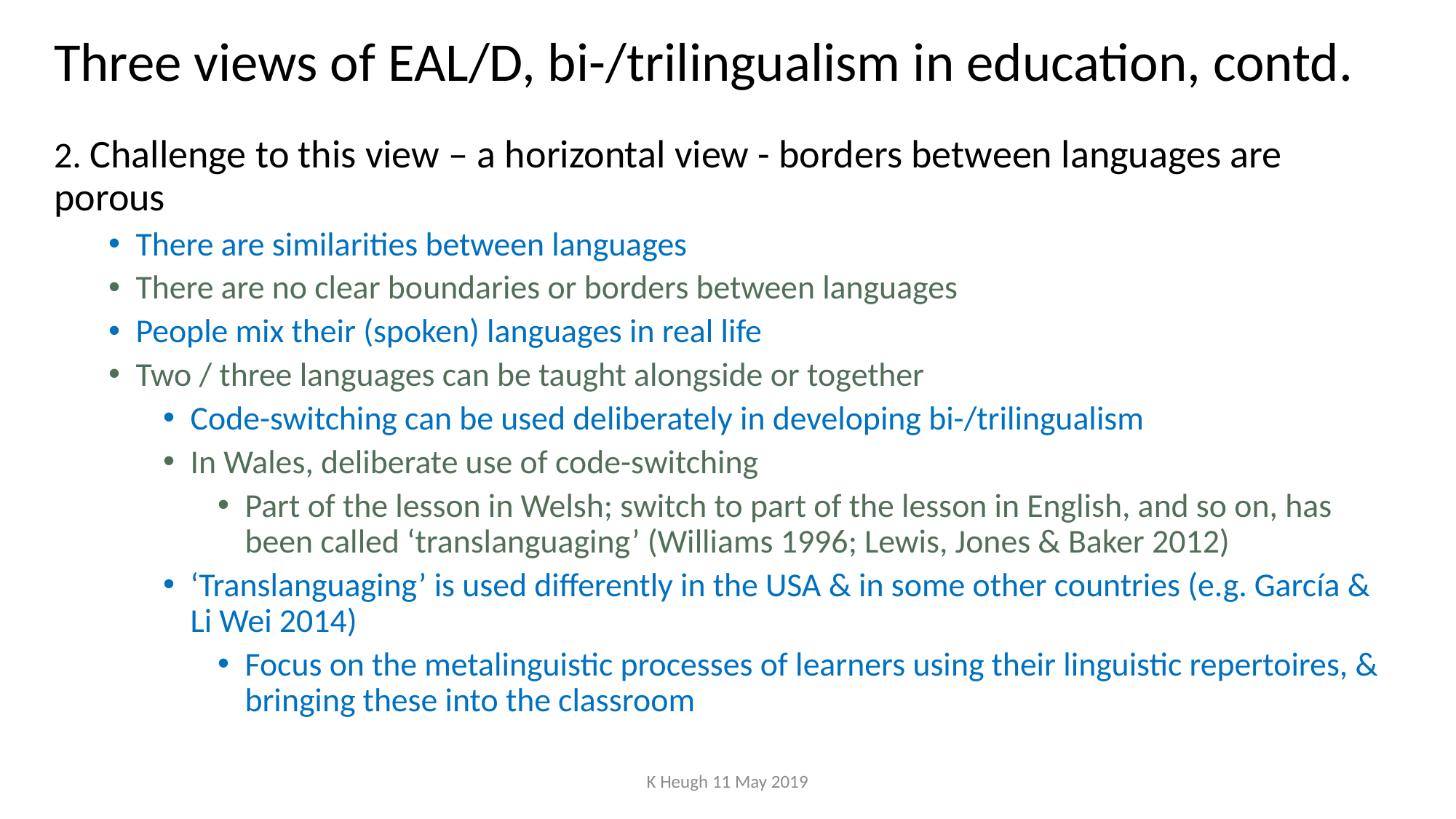

# Three views of EAL/D, bi-/trilingualism in education, contd.
2. Challenge to this view – a horizontal view - borders between languages are porous
There are similarities between languages
There are no clear boundaries or borders between languages
People mix their (spoken) languages in real life
Two / three languages can be taught alongside or together
Code-switching can be used deliberately in developing bi-/trilingualism
In Wales, deliberate use of code-switching
Part of the lesson in Welsh; switch to part of the lesson in English, and so on, has been called ‘translanguaging’ (Williams 1996; Lewis, Jones & Baker 2012)
‘Translanguaging’ is used differently in the USA & in some other countries (e.g. García & Li Wei 2014)
Focus on the metalinguistic processes of learners using their linguistic repertoires, & bringing these into the classroom
K Heugh 11 May 2019